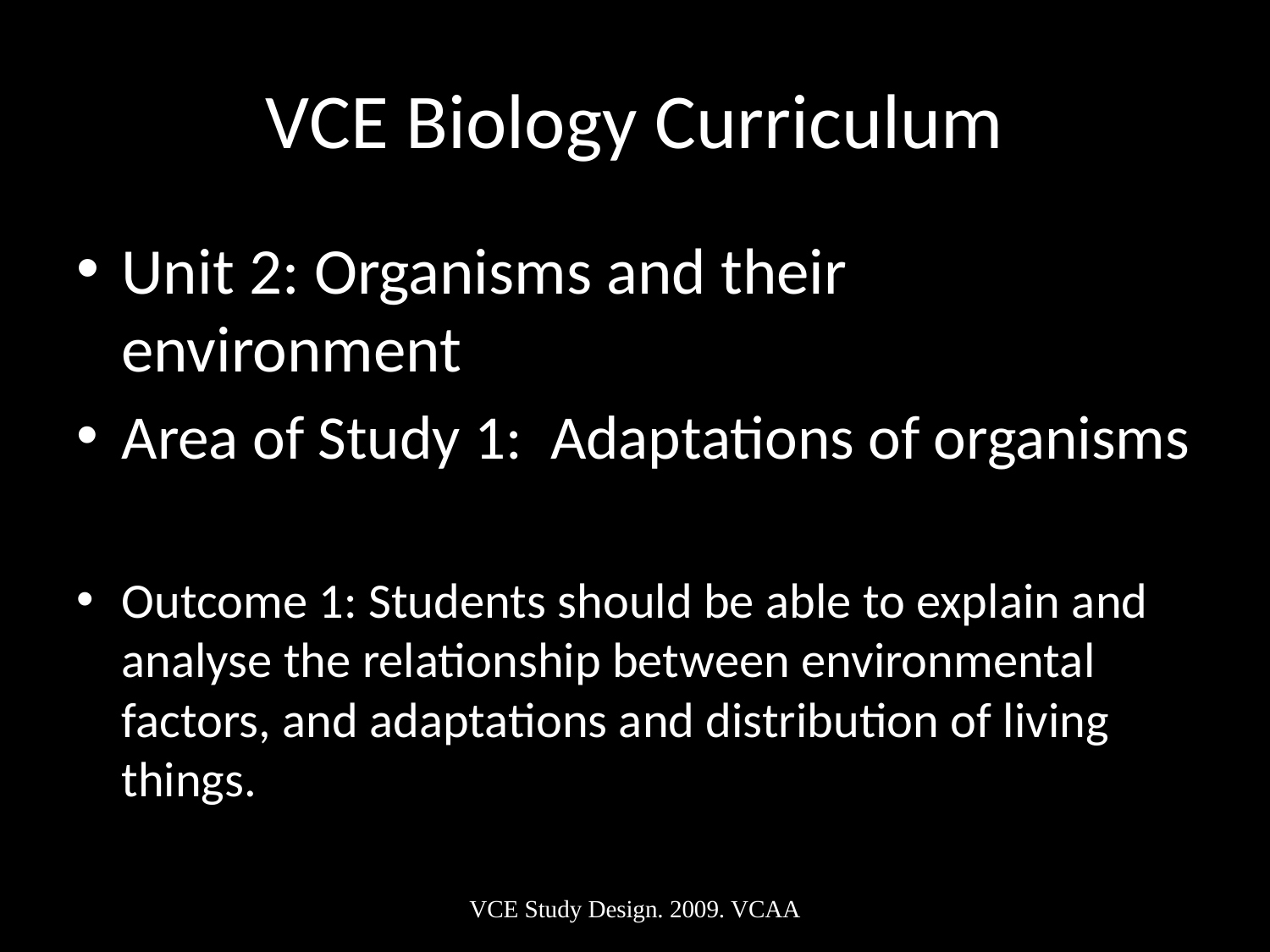

# VCE Biology Curriculum
Unit 2: Organisms and their environment
Area of Study 1:  Adaptations of organisms

Outcome 1: Students should be able to explain and analyse the relationship between environmental factors, and adaptations and distribution of living things.

VCE Study Design. 2009. VCAA